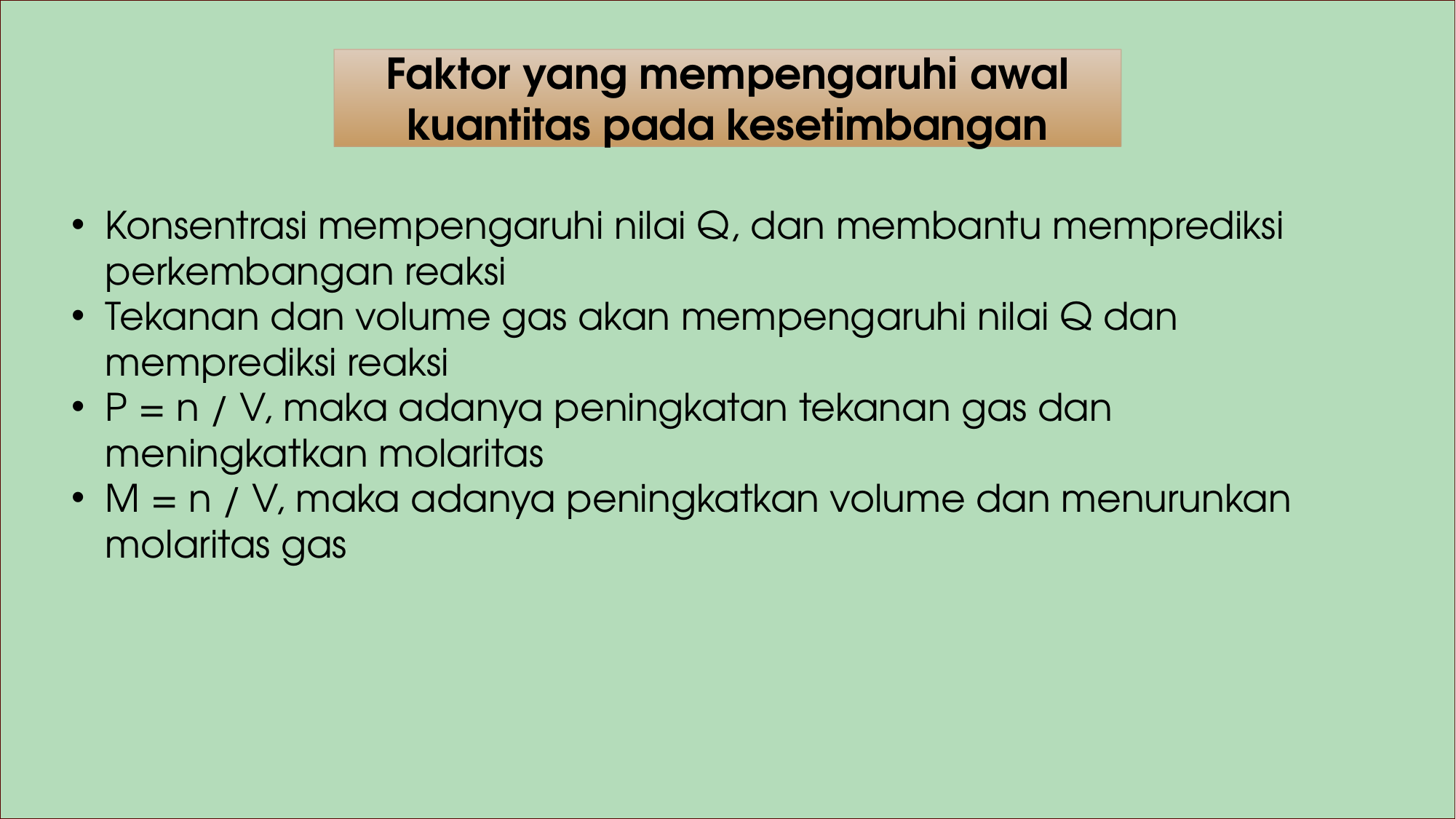

Faktor yang mempengaruhi awal kuantitas pada kesetimbangan
Konsentrasi mempengaruhi nilai Q, dan membantu memprediksi perkembangan reaksi
Tekanan dan volume gas akan mempengaruhi nilai Q dan memprediksi reaksi
P = n / V, maka adanya peningkatan tekanan gas dan meningkatkan molaritas
M = n / V, maka adanya peningkatkan volume dan menurunkan molaritas gas